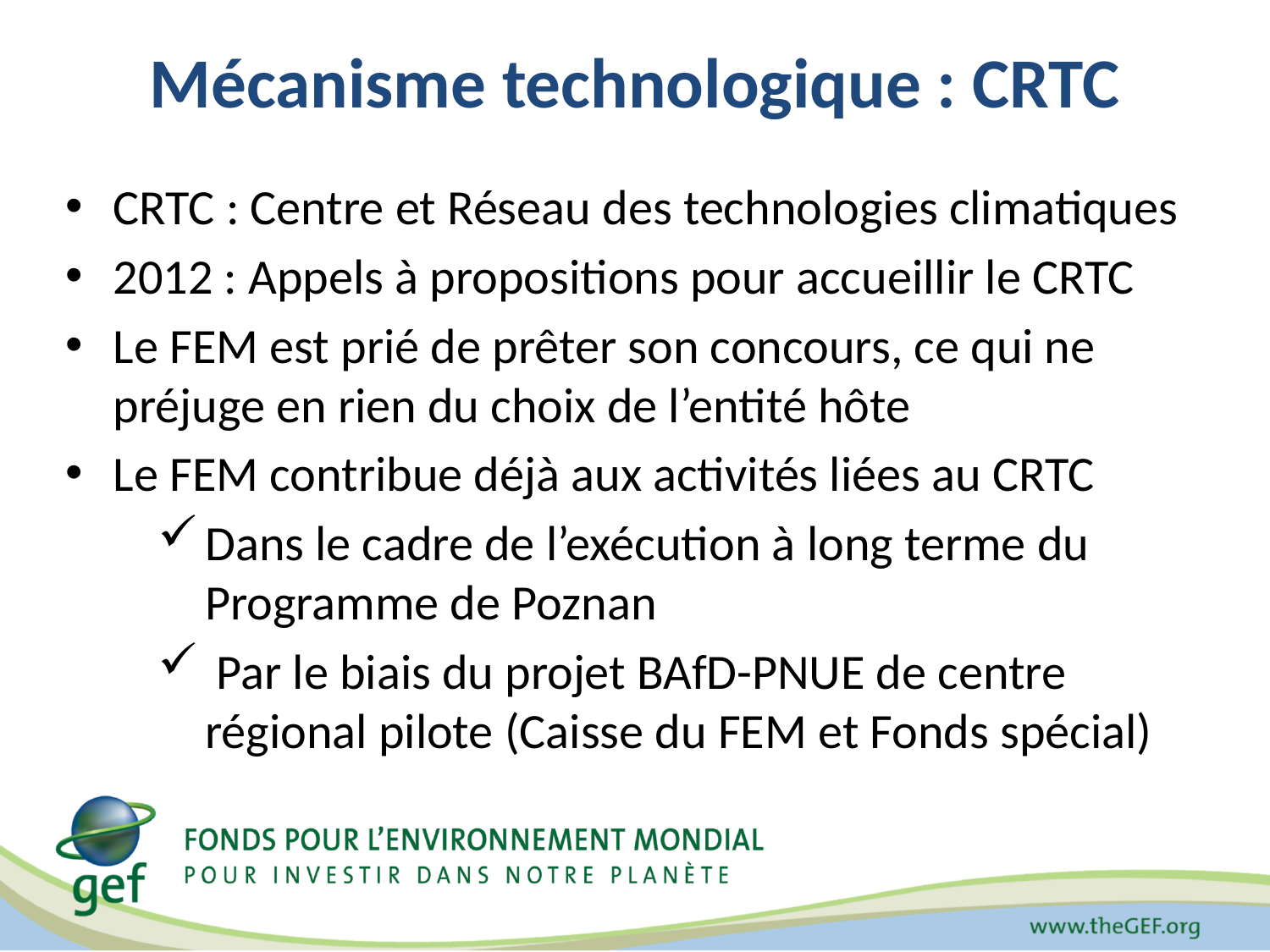

# Mécanisme technologique : CRTC
CRTC : Centre et Réseau des technologies climatiques
2012 : Appels à propositions pour accueillir le CRTC
Le FEM est prié de prêter son concours, ce qui ne préjuge en rien du choix de l’entité hôte
Le FEM contribue déjà aux activités liées au CRTC
Dans le cadre de l’exécution à long terme du Programme de Poznan
 Par le biais du projet BAfD-PNUE de centre régional pilote (Caisse du FEM et Fonds spécial)